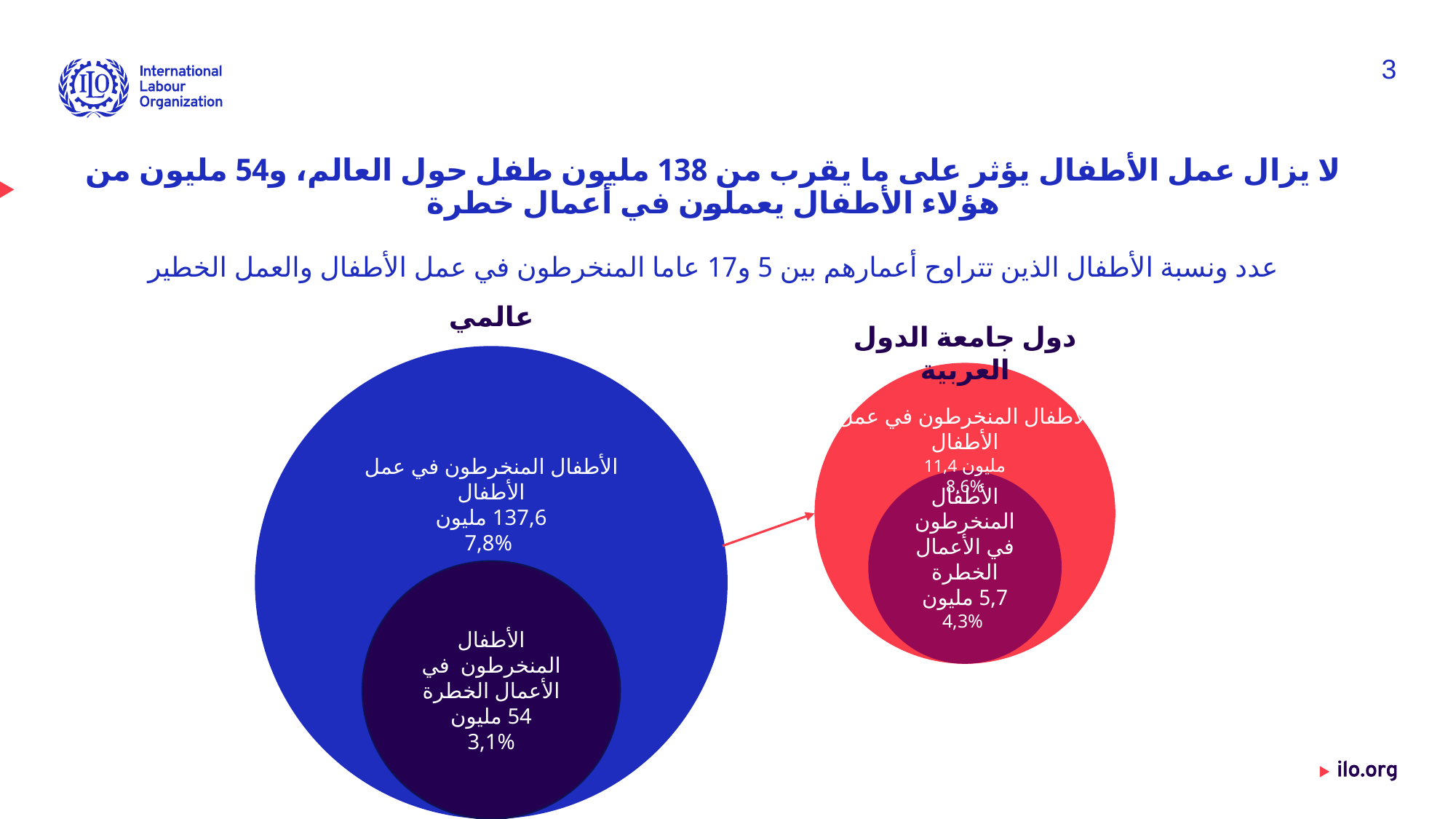

3
# لا يزال عمل الأطفال يؤثر على ما يقرب من 138 مليون طفل حول العالم، و54 مليون من هؤلاء الأطفال يعملون في أعمال خطرة عدد ونسبة الأطفال الذين تتراوح أعمارهم بين 5 و17 عاما المنخرطون في عمل الأطفال والعمل الخطير
عالمي
دول جامعة الدول العربية

الأطفال المنخرطون في عمل الأطفال
137,6 مليون
 7,8%
الأطفال المنخرطون  في الأعمال الخطرة
54 مليون
3,1%

الأطفال المنخرطون في عمل الأطفال
11,4 مليون
8,6%

الأطفال المنخرطون في الأعمال الخطرة
5,7 مليون
 4,3%

Date: Monday / 01 / October / 2019